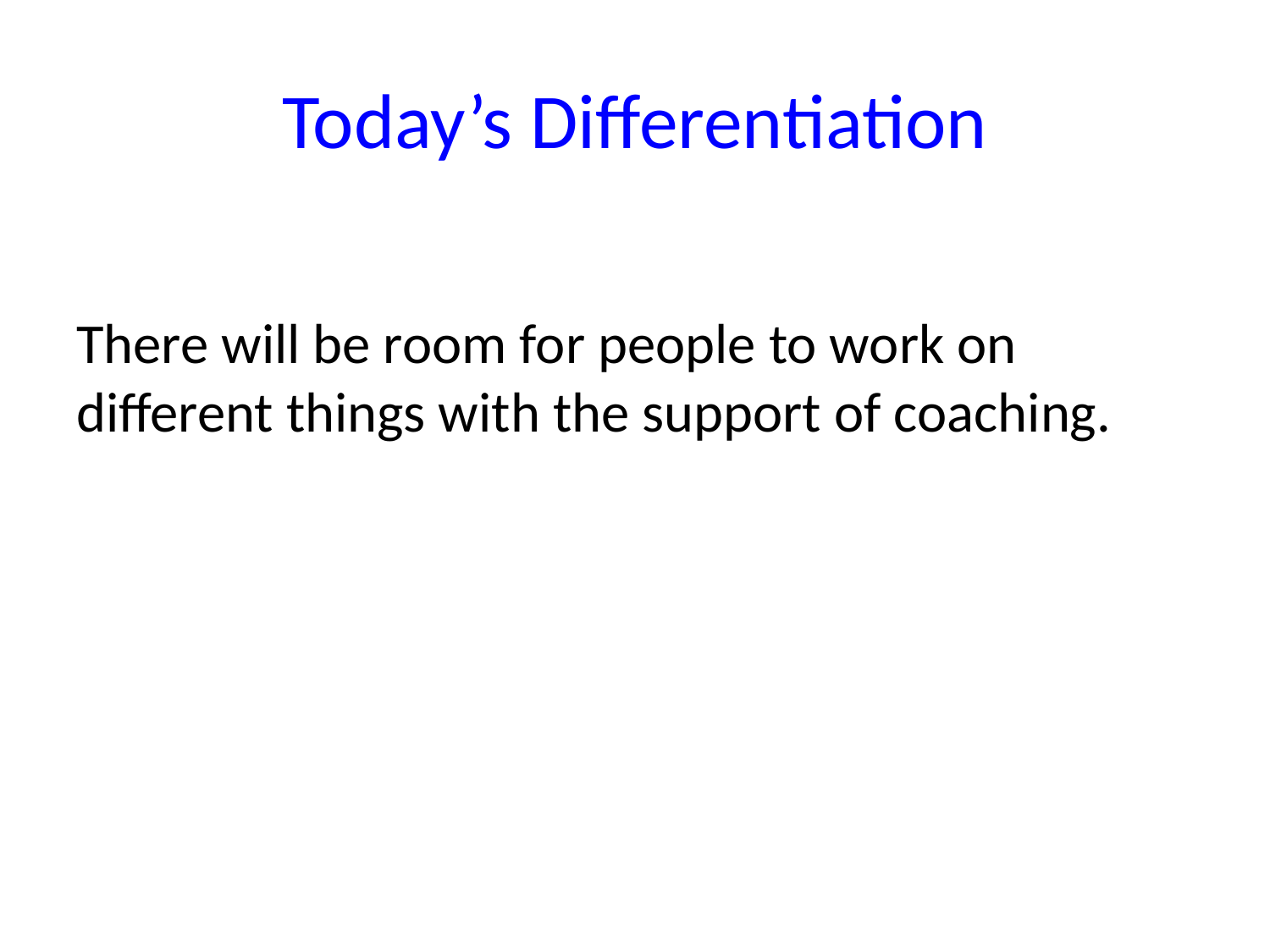

# Today’s Differentiation

There will be room for people to work on different things with the support of coaching.